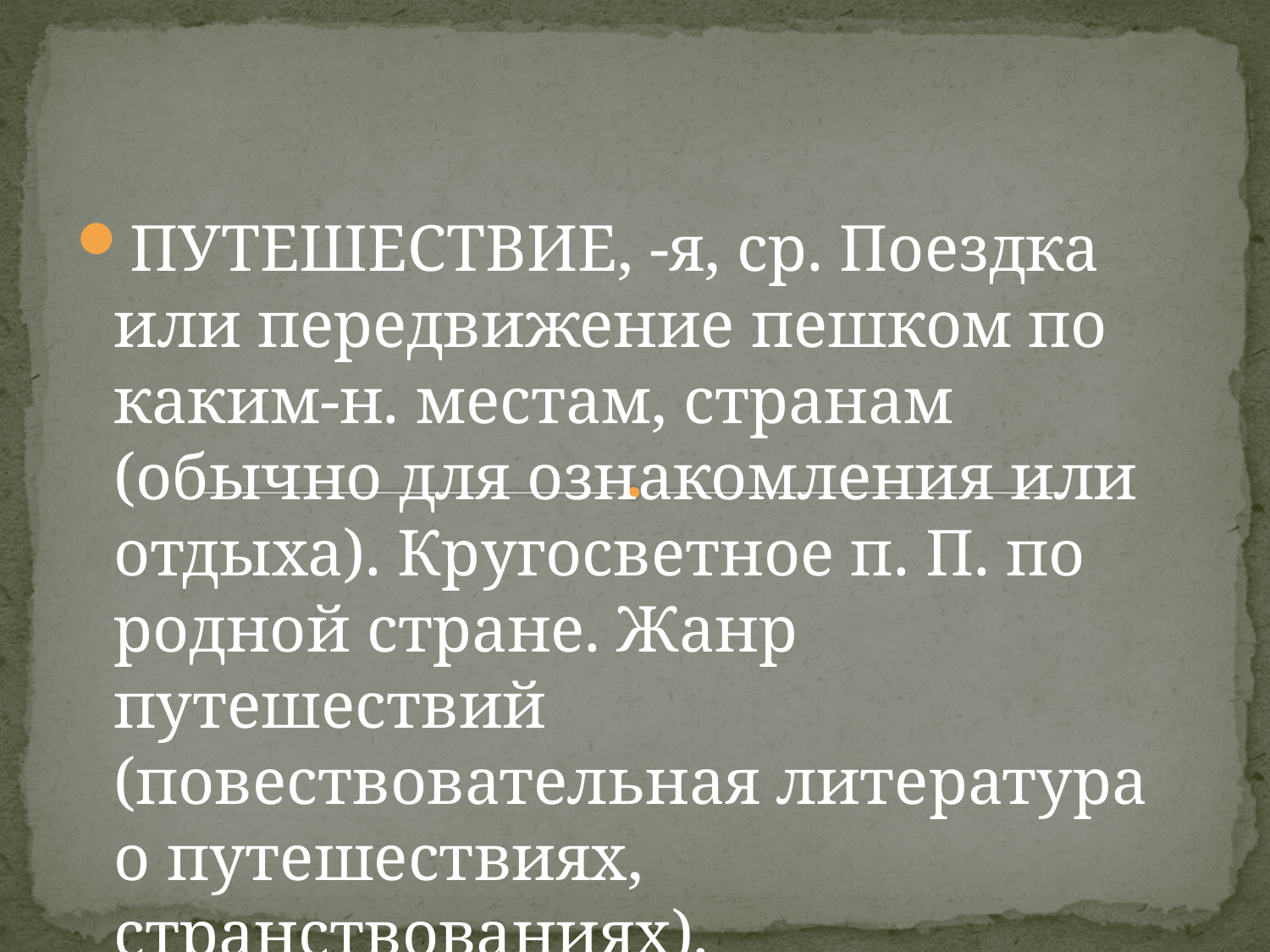

ПУТЕШЕСТВИЕ, -я, ср. Поездка или передвижение пешком по каким-н. местам, странам (обычно для ознакомления или отдыха). Кругосветное п. П. по родной стране. Жанр путешествий (повествовательная литература о путешествиях, странствованиях).